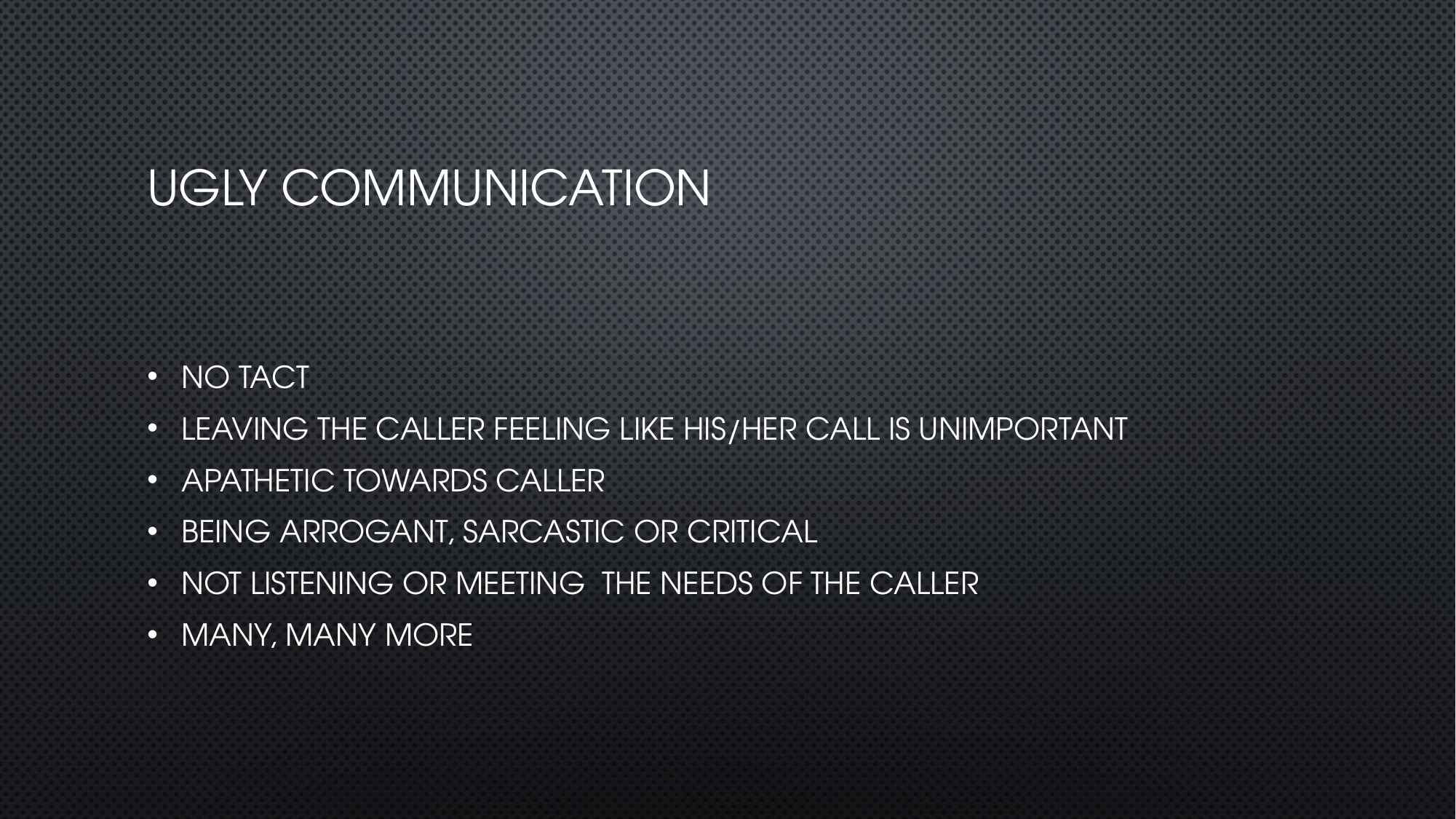

# Ugly communication
No tact
Leaving the caller feeling like his/her call is unimportant
Apathetic towards caller
Being arrogant, sarcastic or critical
Not listening or meeting  the needs of the caller
Many, many more